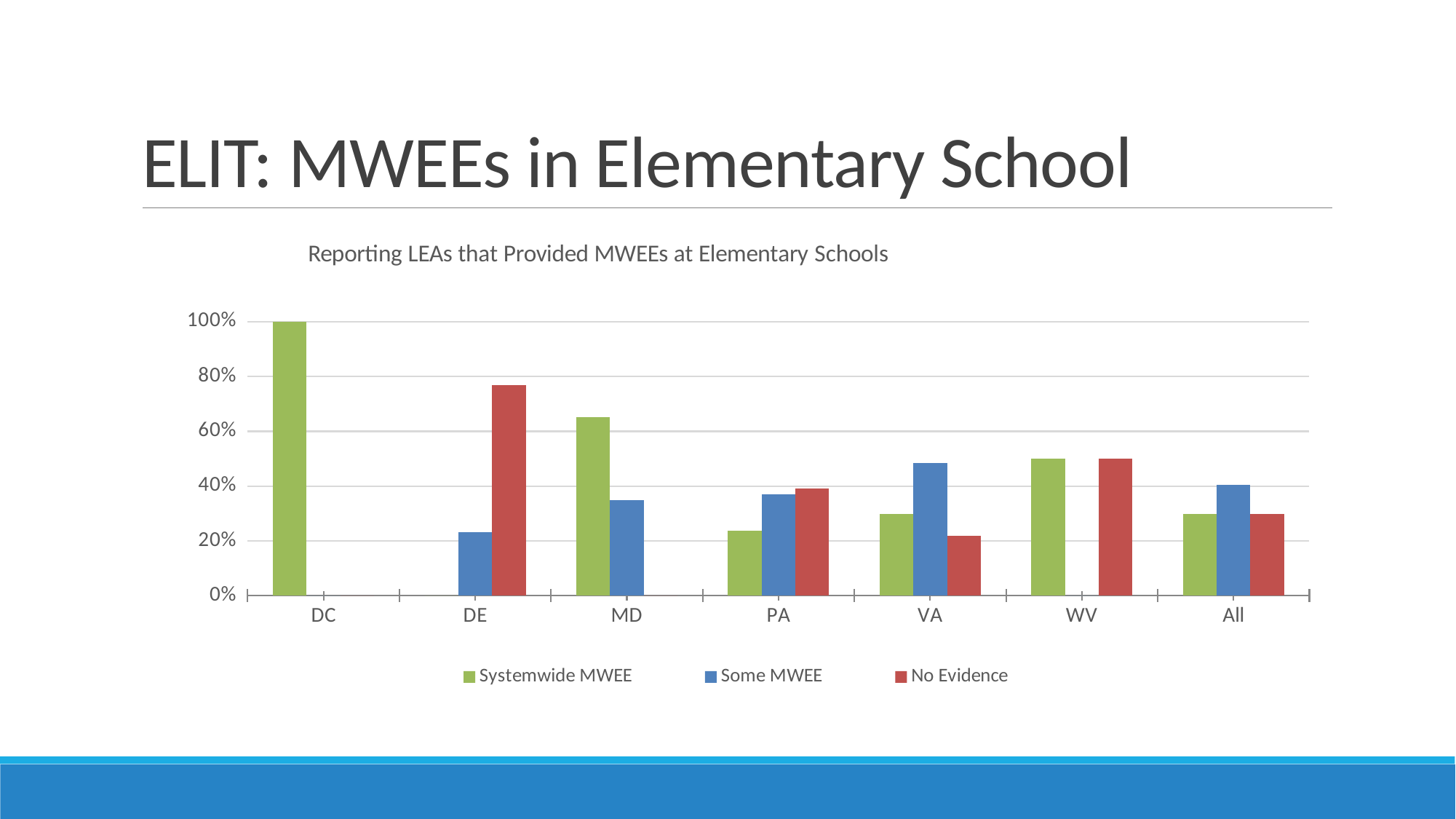

# ELIT: MWEEs in Elementary School

### Chart: Reporting LEAs that Provided MWEEs at Elementary Schools

| Category |  |  |  |
|---|---|---|---|
| DC | 1.0 | 0.0 | 0.0 |
| DE | 0.0 | 0.23076923076923078 | 0.7692307692307693 |
| MD | 0.6521739130434783 | 0.34782608695652173 | 0.0 |
| PA | 0.23711340206185566 | 0.3711340206185567 | 0.3917525773195876 |
| VA | 0.297029702970297 | 0.48514851485148514 | 0.21782178217821782 |
| WV | 0.5 | 0.0 | 0.5 |
| All | 0.29831932773109243 | 0.40336134453781514 | 0.29831932773109243 |